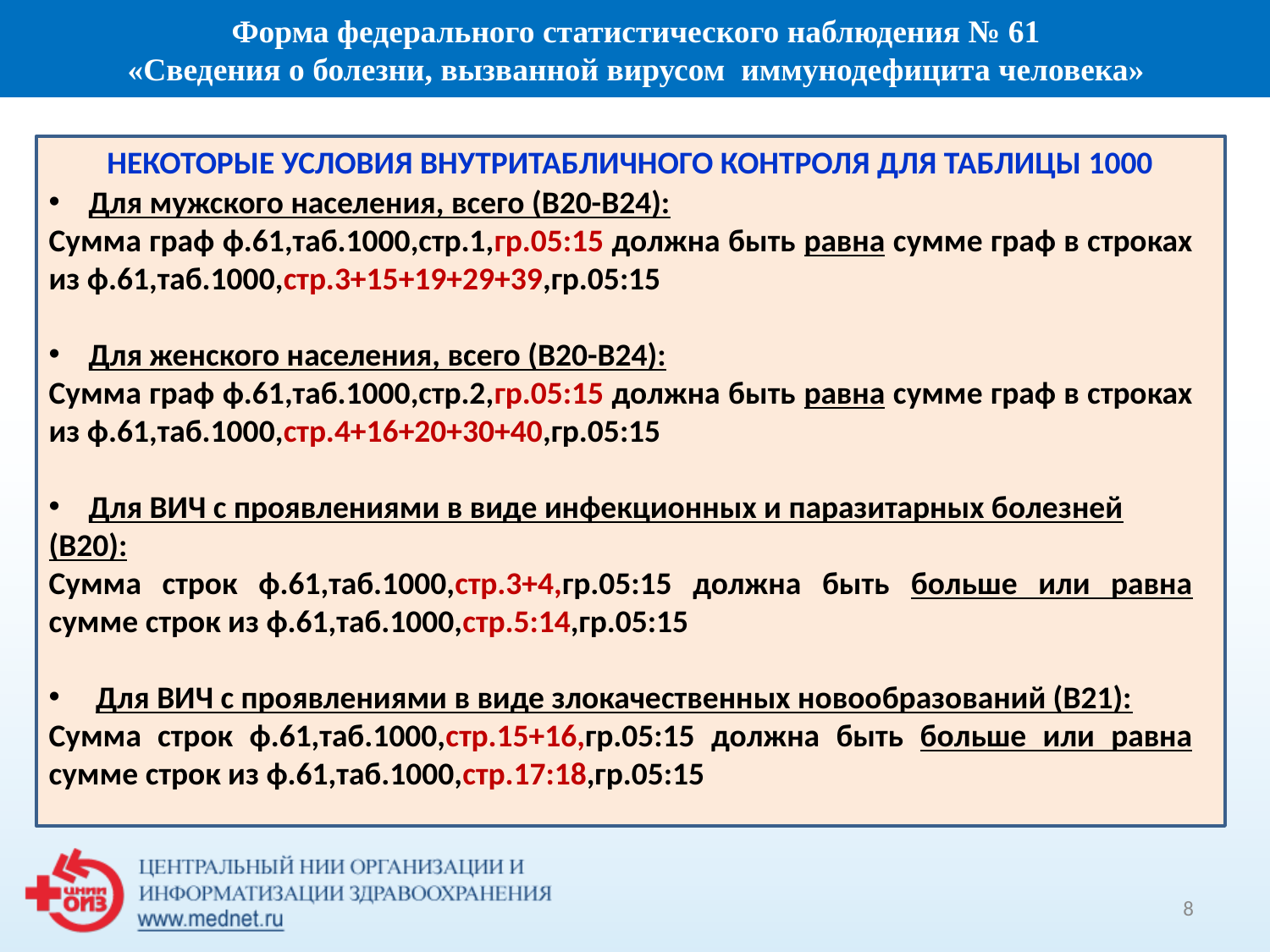

Форма федерального статистического наблюдения № 61
 «Сведения о болезни, вызванной вирусом  иммунодефицита человека»

НЕКОТОРЫЕ УСЛОВИЯ ВНУТРИТАБЛИЧНОГО КОНТРОЛЯ ДЛЯ ТАБЛИЦЫ 1000
Для мужского населения, всего (В20-В24):
Сумма граф ф.61,таб.1000,стр.1,гр.05:15 должна быть равна сумме граф в строках из ф.61,таб.1000,стр.3+15+19+29+39,гр.05:15

Для женского населения, всего (В20-В24):
Сумма граф ф.61,таб.1000,стр.2,гр.05:15 должна быть равна сумме граф в строках из ф.61,таб.1000,стр.4+16+20+30+40,гр.05:15

Для ВИЧ с проявлениями в виде инфекционных и паразитарных болезней
(В20):
Сумма строк ф.61,таб.1000,стр.3+4,гр.05:15 должна быть больше или равна сумме строк из ф.61,таб.1000,стр.5:14,гр.05:15

 Для ВИЧ с проявлениями в виде злокачественных новообразований (В21):
Сумма строк ф.61,таб.1000,стр.15+16,гр.05:15 должна быть больше или равна сумме строк из ф.61,таб.1000,стр.17:18,гр.05:15

8